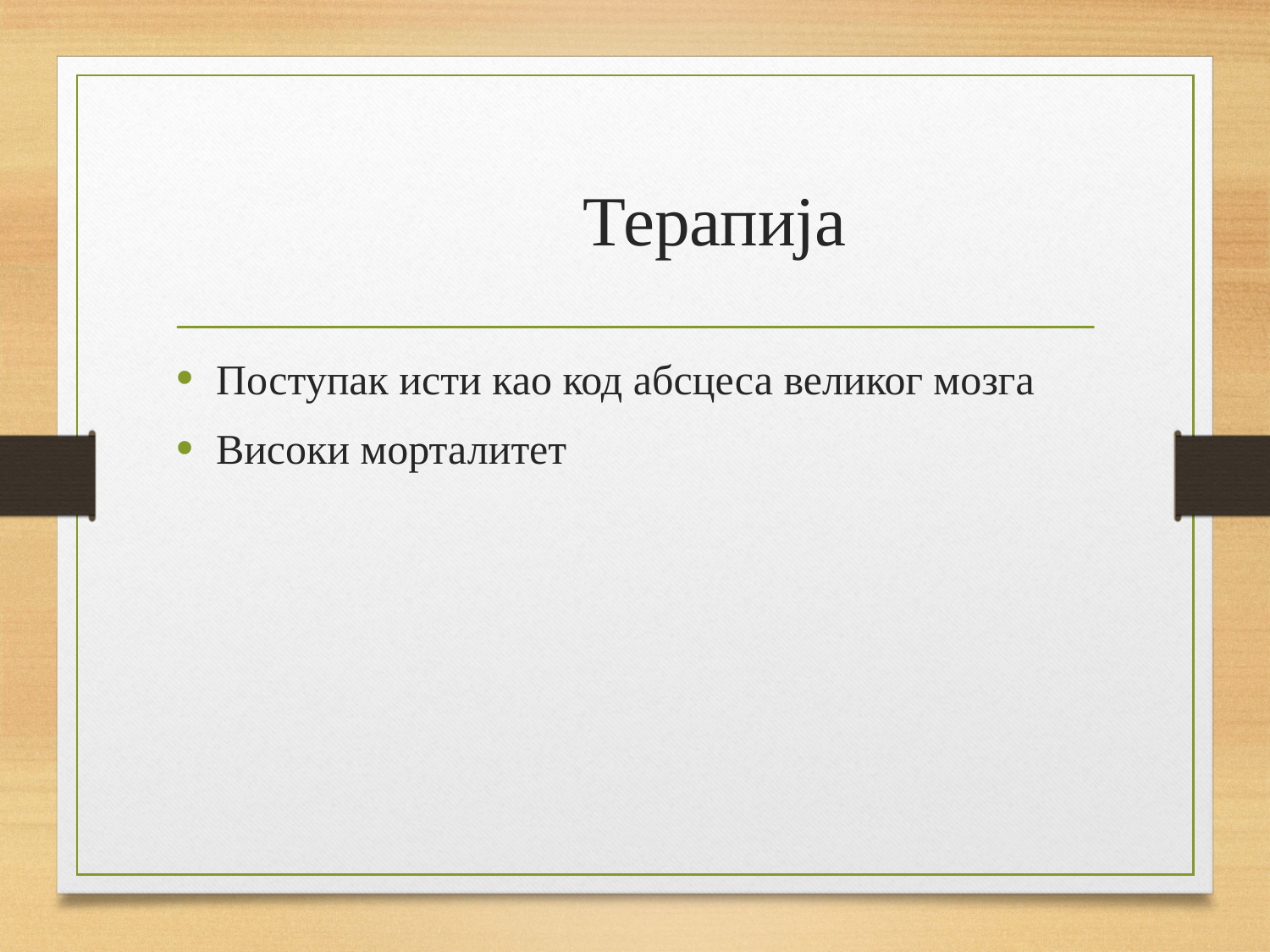

# Терапија
Поступак исти као код абсцеса великог мозга
Високи морталитет